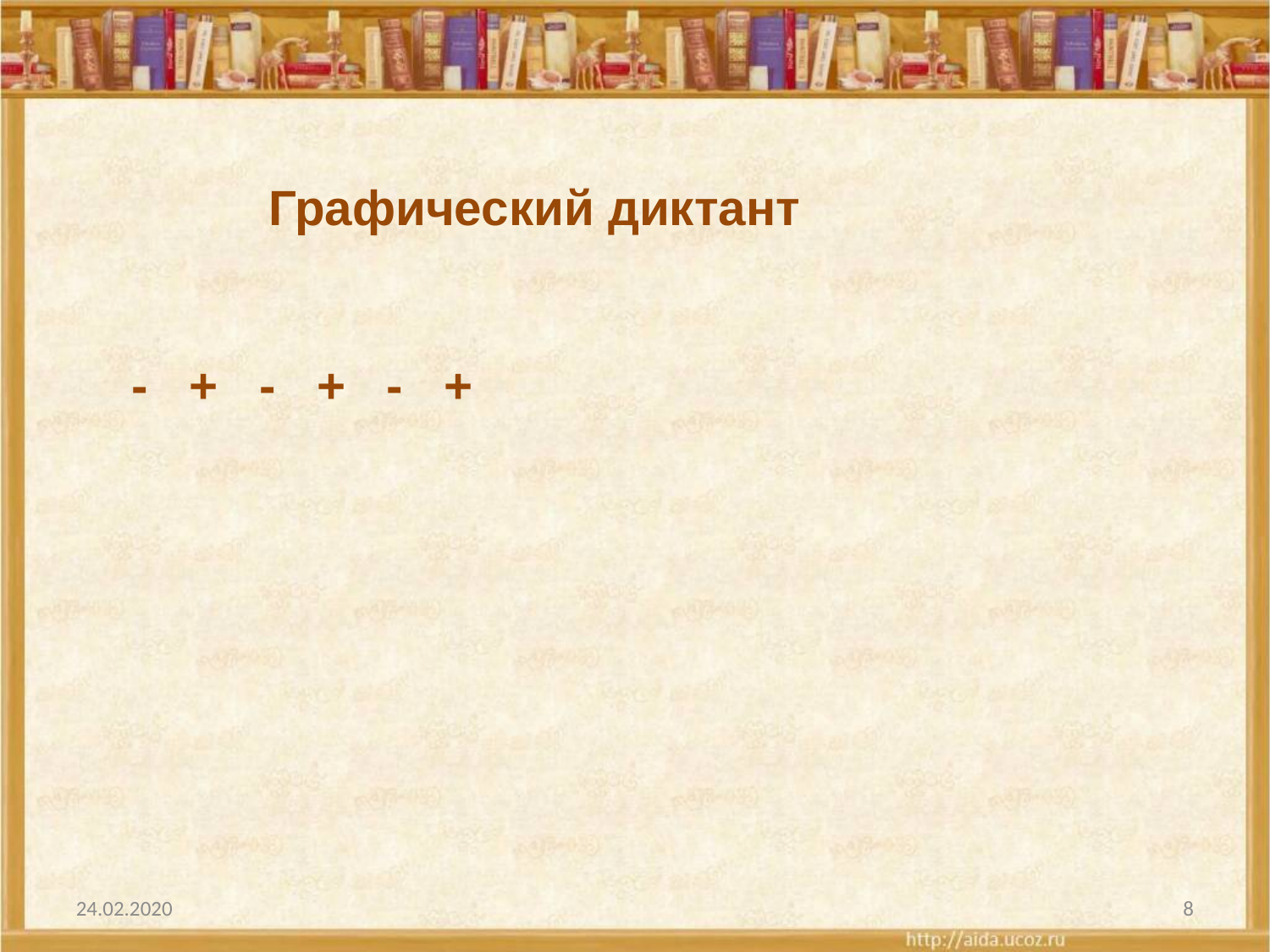

Графический диктант

-   +   -   +   -   +

24.02.2020
8